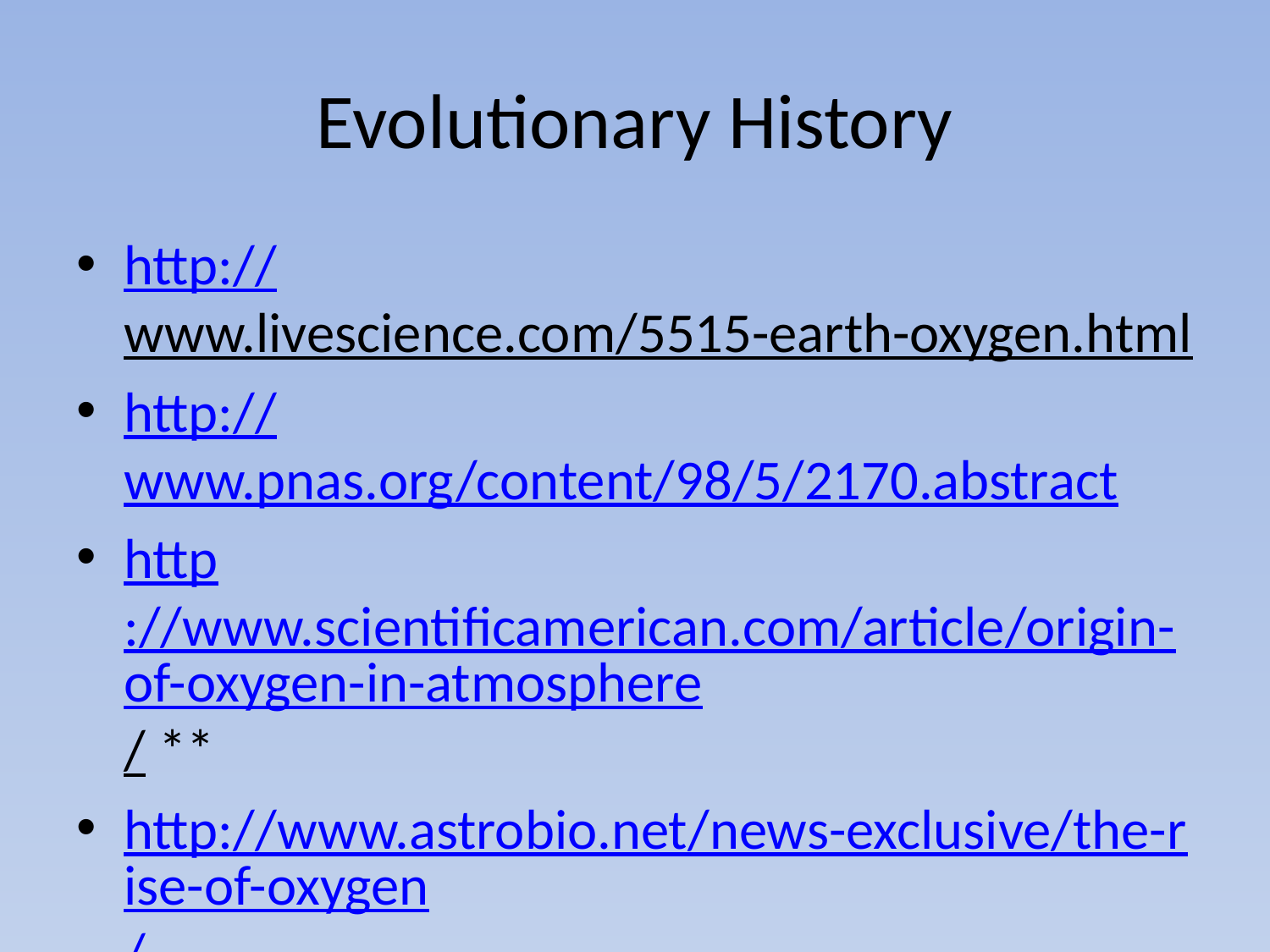

# Evolutionary History
http://www.livescience.com/5515-earth-oxygen.html
http://www.pnas.org/content/98/5/2170.abstract
http://www.scientificamerican.com/article/origin-of-oxygen-in-atmosphere/ **
http://www.astrobio.net/news-exclusive/the-rise-of-oxygen/